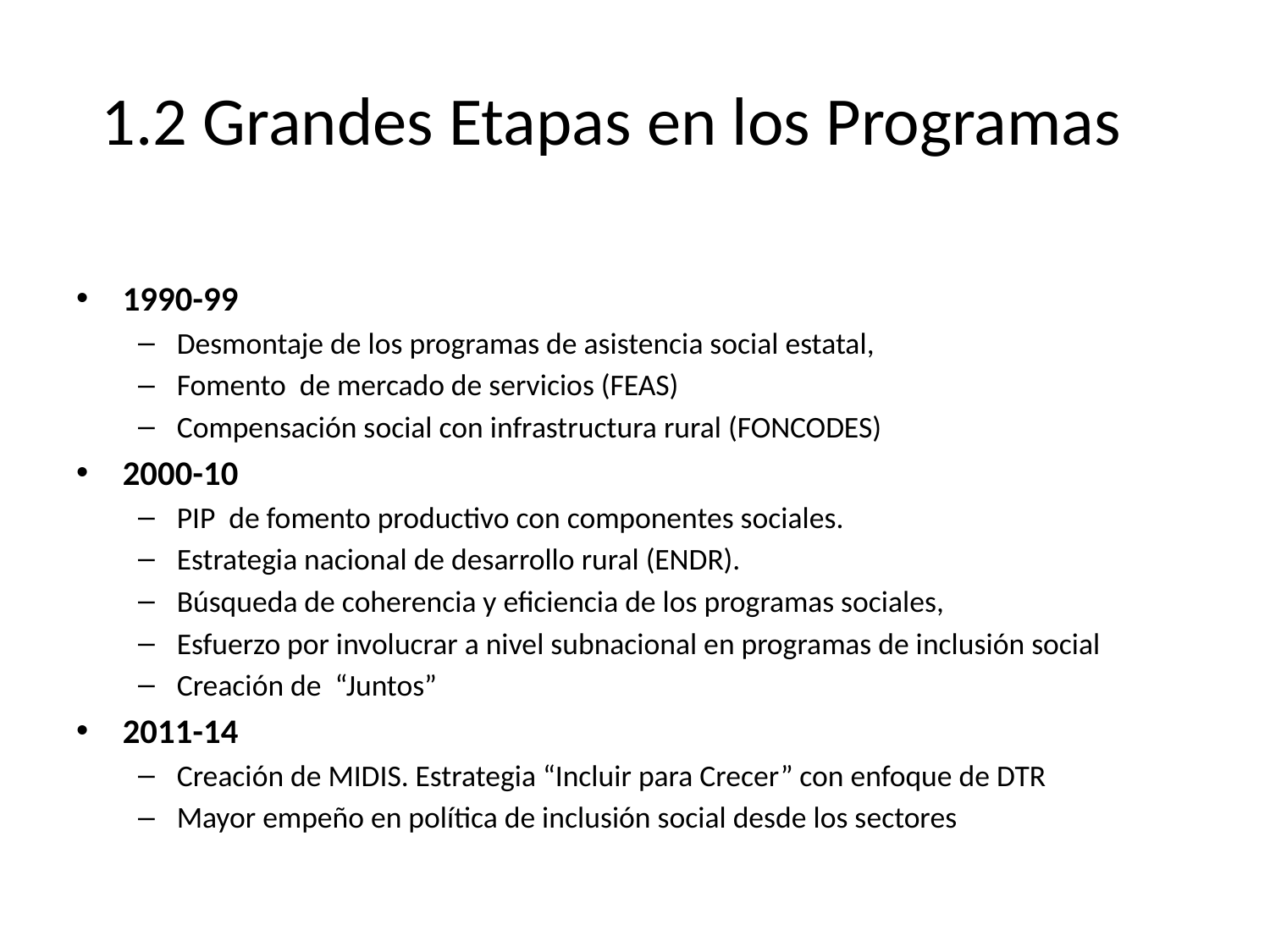

# 1.2 Grandes Etapas en los Programas

1990-99
Desmontaje de los programas de asistencia social estatal,
Fomento  de mercado de servicios (FEAS)
Compensación social con infrastructura rural (FONCODES)
2000-10
PIP  de fomento productivo con componentes sociales.
Estrategia nacional de desarrollo rural (ENDR).
Búsqueda de coherencia y eficiencia de los programas sociales,
Esfuerzo por involucrar a nivel subnacional en programas de inclusión social
Creación de  “Juntos”
2011-14
Creación de MIDIS. Estrategia “Incluir para Crecer” con enfoque de DTR
Mayor empeño en política de inclusión social desde los sectores